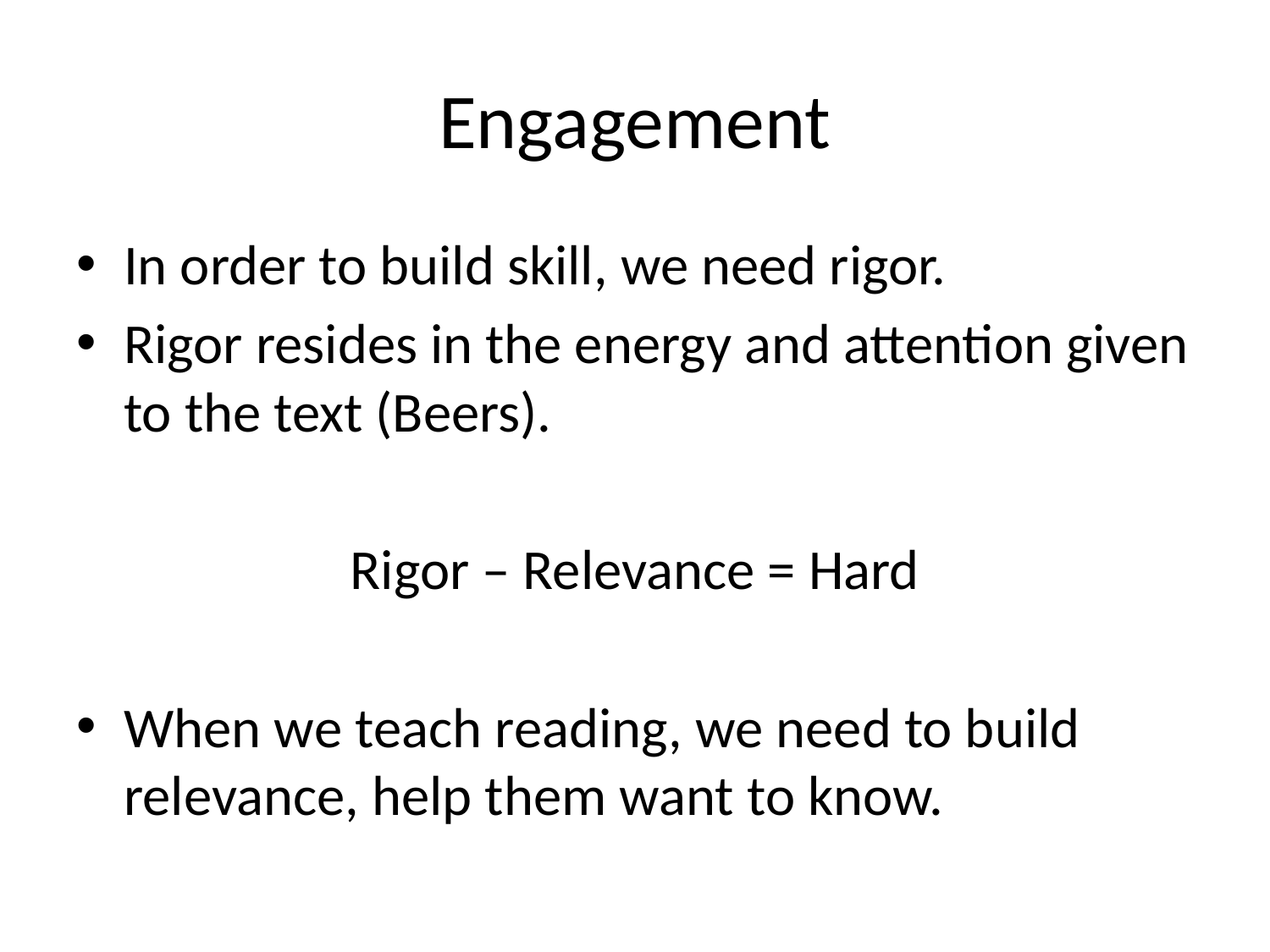

# Engagement
In order to build skill, we need rigor.
Rigor resides in the energy and attention given to the text (Beers).

Rigor – Relevance = Hard

When we teach reading, we need to build relevance, help them want to know.